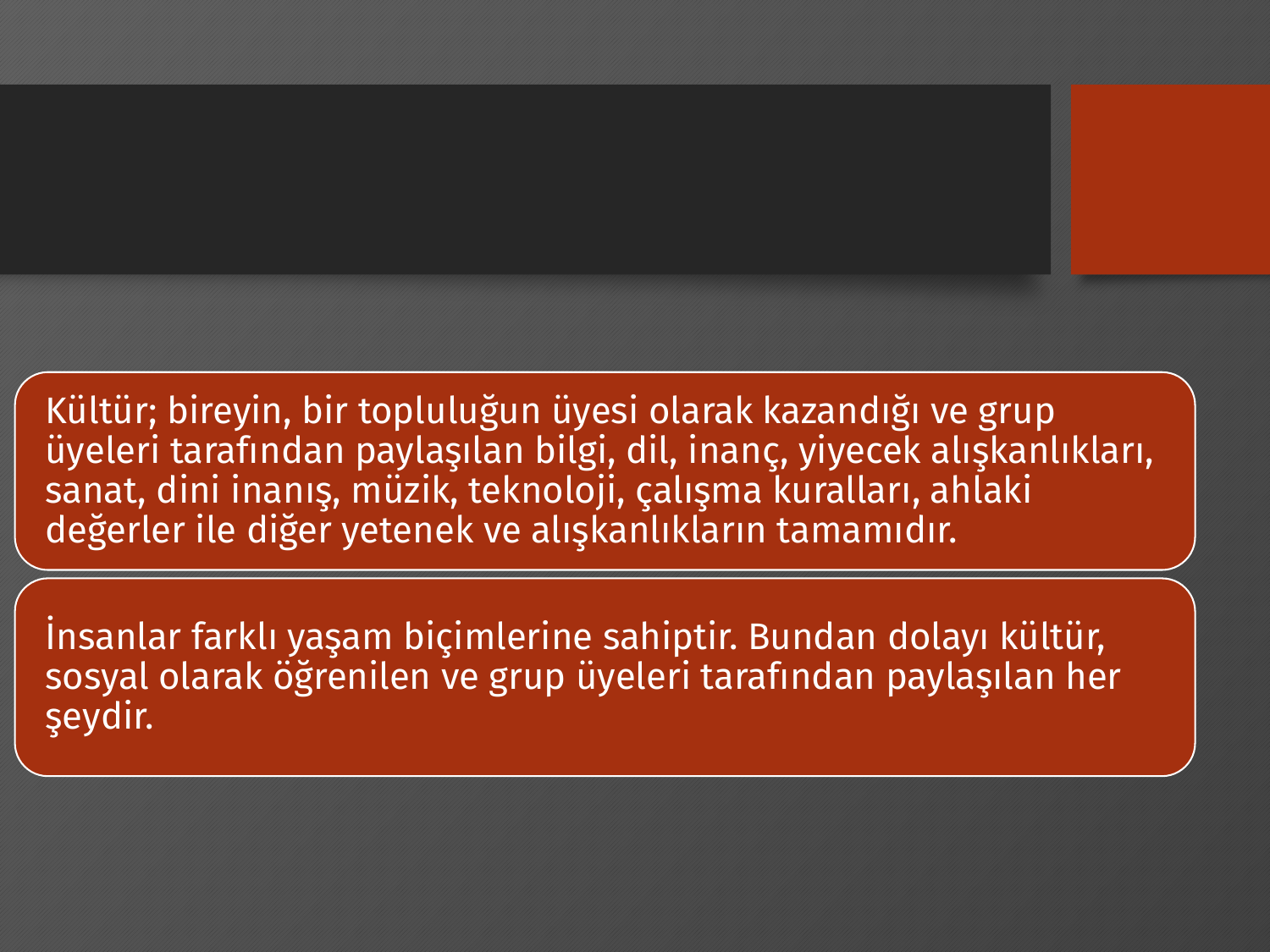

Kültür; bireyin, bir topluluğun üyesi olarak kazandığı ve grup üyeleri tarafından paylaşılan bilgi, dil, inanç, yiyecek alışkanlıkları, sanat, dini inanış, müzik, teknoloji, çalışma kuralları, ahlaki değerler ile diğer yetenek ve alışkanlıkların tamamıdır.
İnsanlar farklı yaşam biçimlerine sahiptir. Bundan dolayı kültür, sosyal olarak öğrenilen ve grup üyeleri tarafından paylaşılan her şeydir.